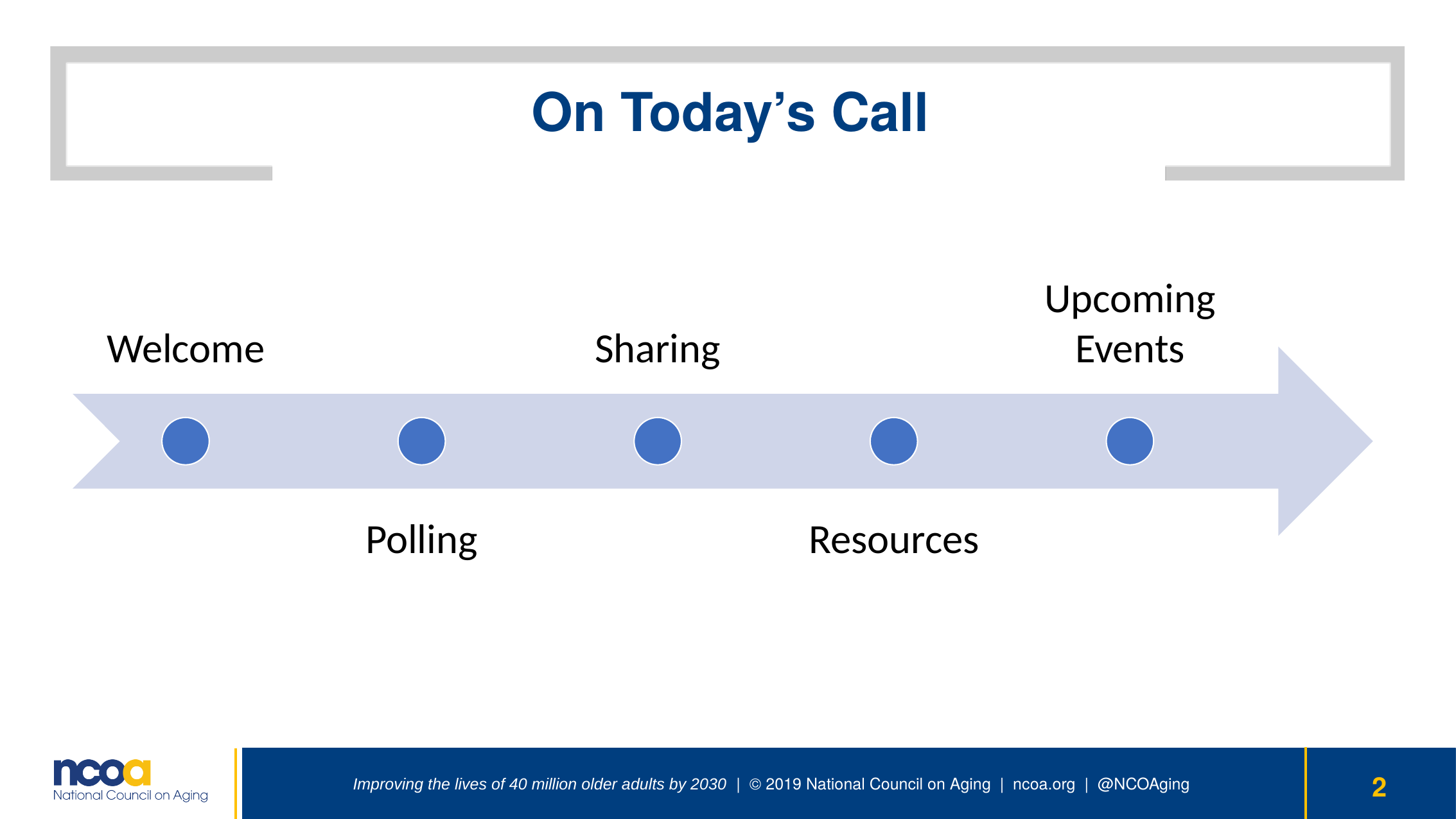

# On Today’s Call
Welcome
Polling
Sharing
Resources
Upcoming Events
2